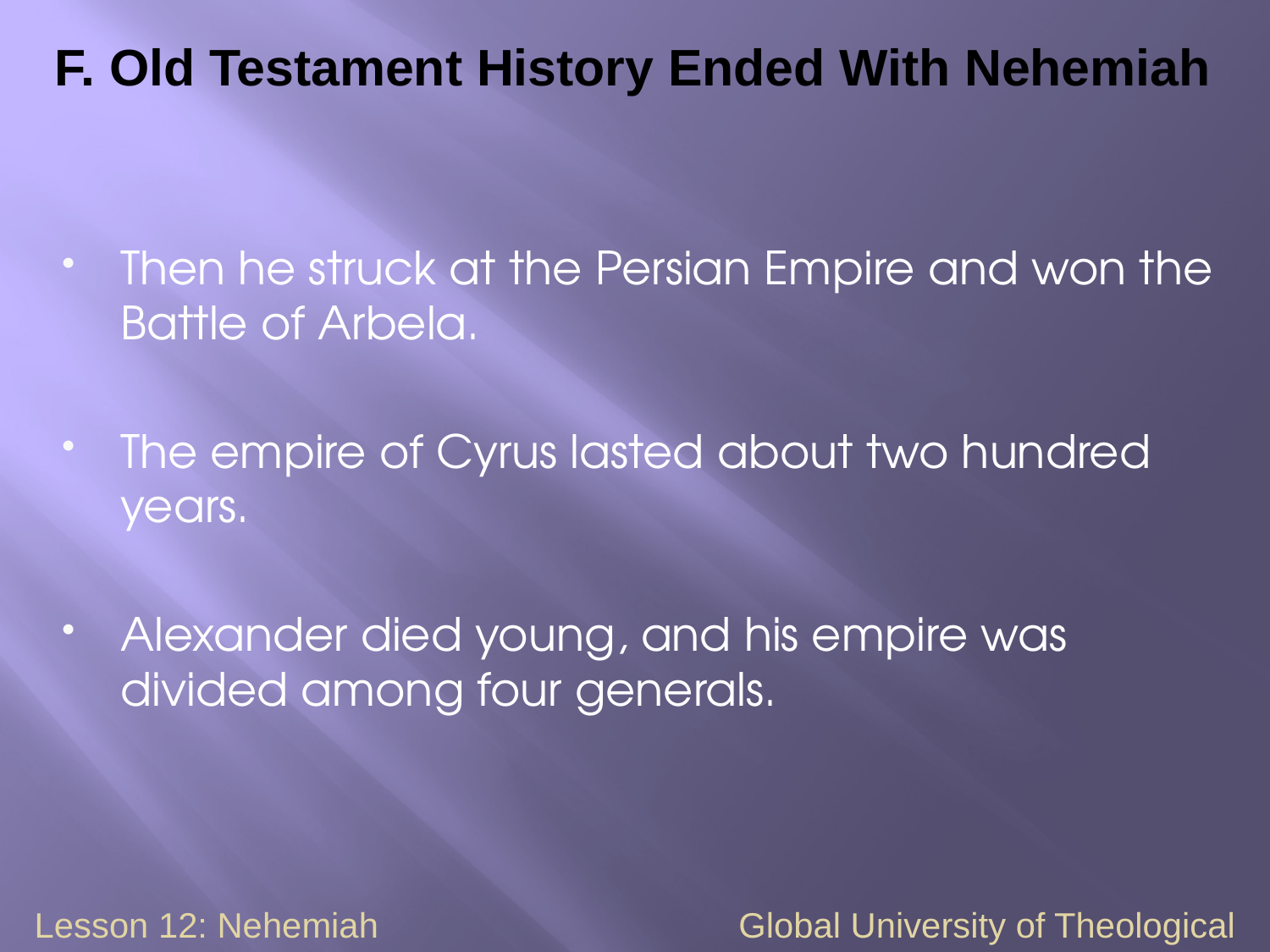

# F. Old Testament History Ended With Nehemiah
Then he struck at the Persian Empire and won the Battle of Arbela.

The empire of Cyrus lasted about two hundred years.

Alexander died young, and his empire was divided among four generals.
Lesson 12: Nehemiah                                     Global University of Theological Studies